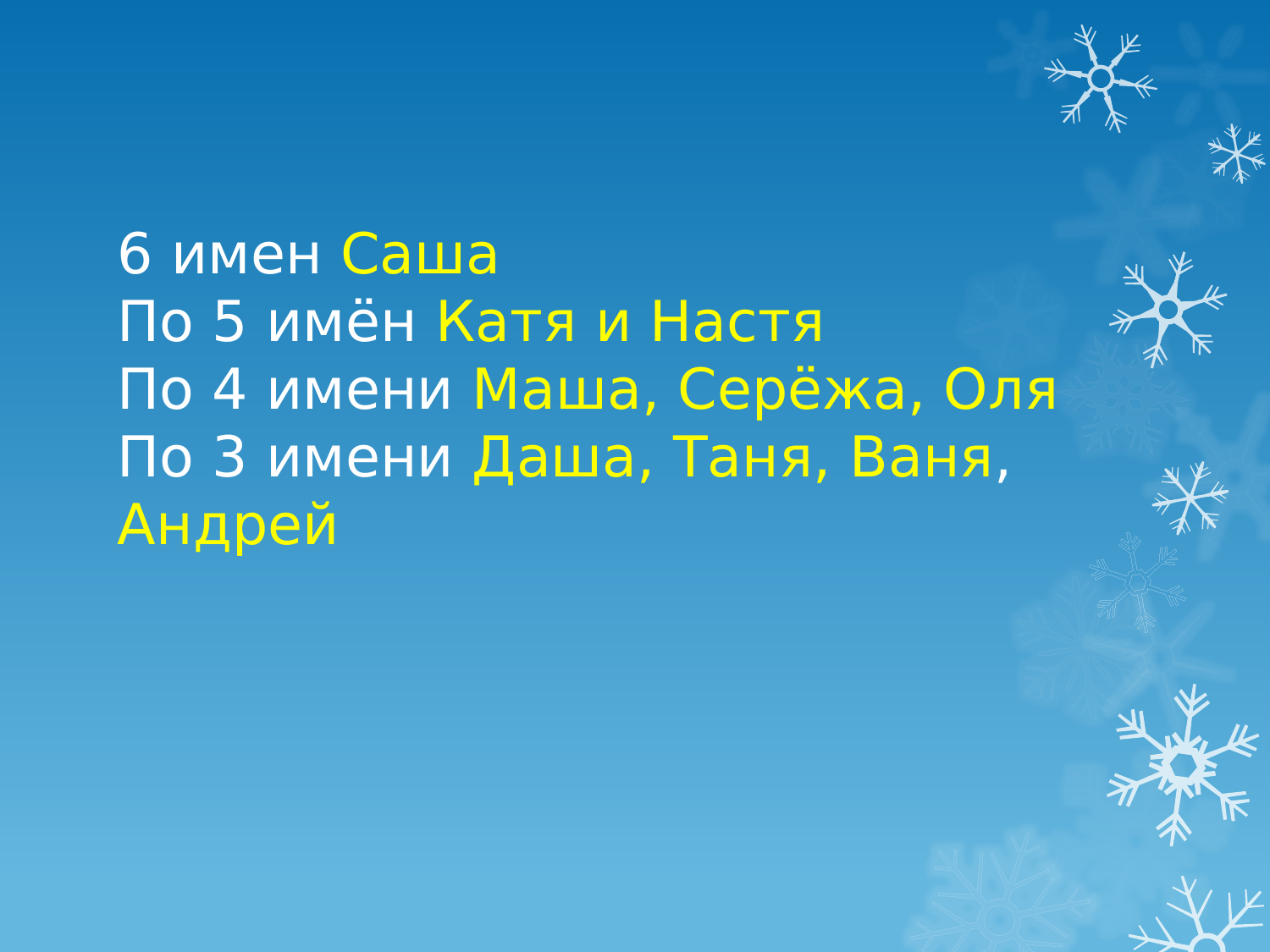

6 имен Саша
По 5 имён Катя и Настя
По 4 имени Маша, Серёжа, Оля
По 3 имени Даша, Таня, Ваня, Андрей